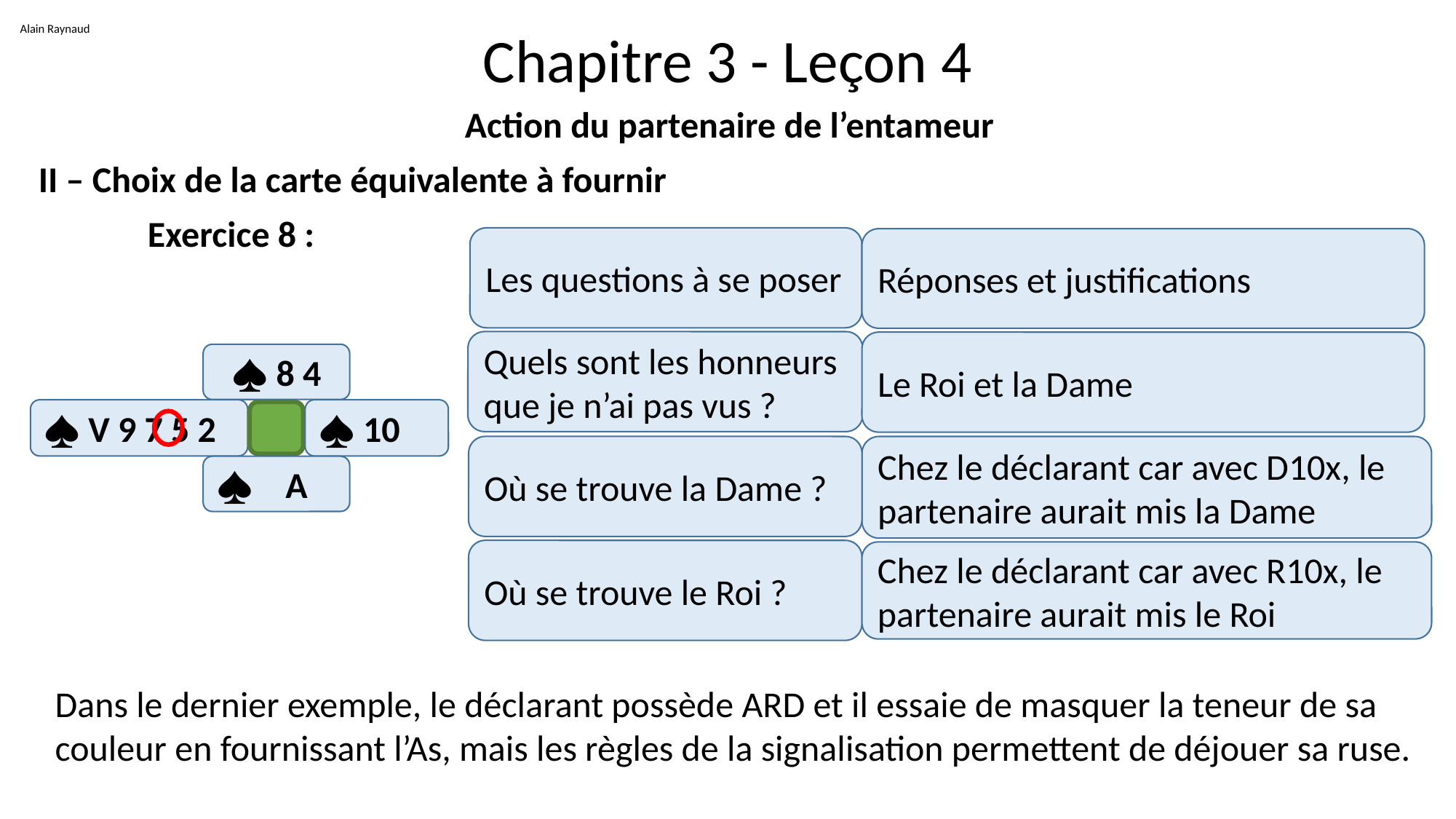

Alain Raynaud
# Chapitre 3 - Leçon 4
Action du partenaire de l’entameur
II – Choix de la carte équivalente à fournir
	Exercice 8 :
Les questions à se poser
Réponses et justifications
Quels sont les honneurs que je n’ai pas vus ?
Le Roi et la Dame
♠ 8 4
♠ V 9 7 5 2
♠ 10

♠    A
Chez le déclarant car avec D10x, le partenaire aurait mis la Dame
Où se trouve la Dame ?
Où se trouve le Roi ?
Chez le déclarant car avec R10x, le partenaire aurait mis le Roi
Dans le dernier exemple, le déclarant possède ARD et il essaie de masquer la teneur de sa couleur en fournissant l’As, mais les règles de la signalisation permettent de déjouer sa ruse.